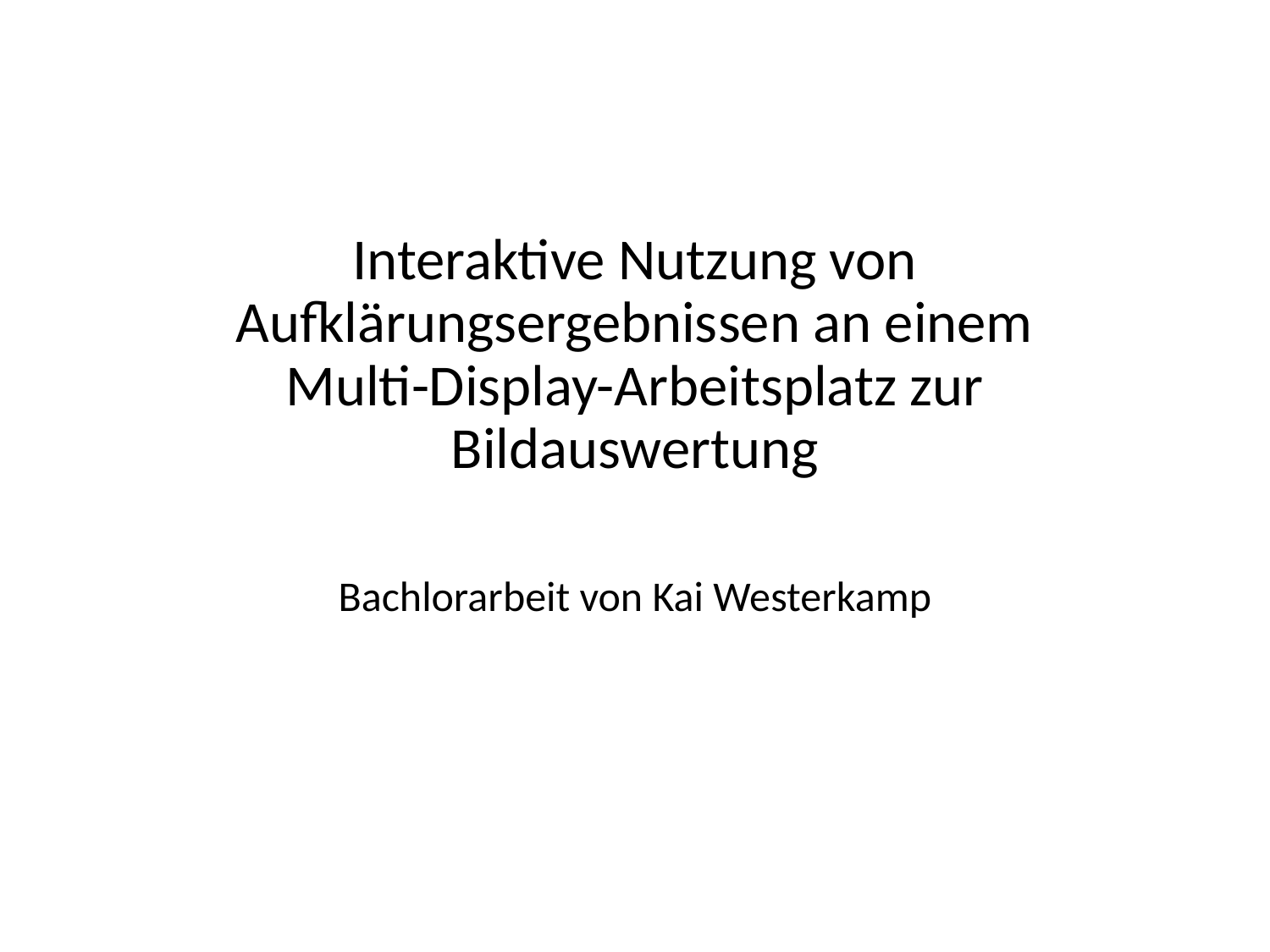

# Interaktive Nutzung von Aufklärungsergebnissen an einem Multi-Display-Arbeitsplatz zur Bildauswertung

Bachlorarbeit von Kai Westerkamp